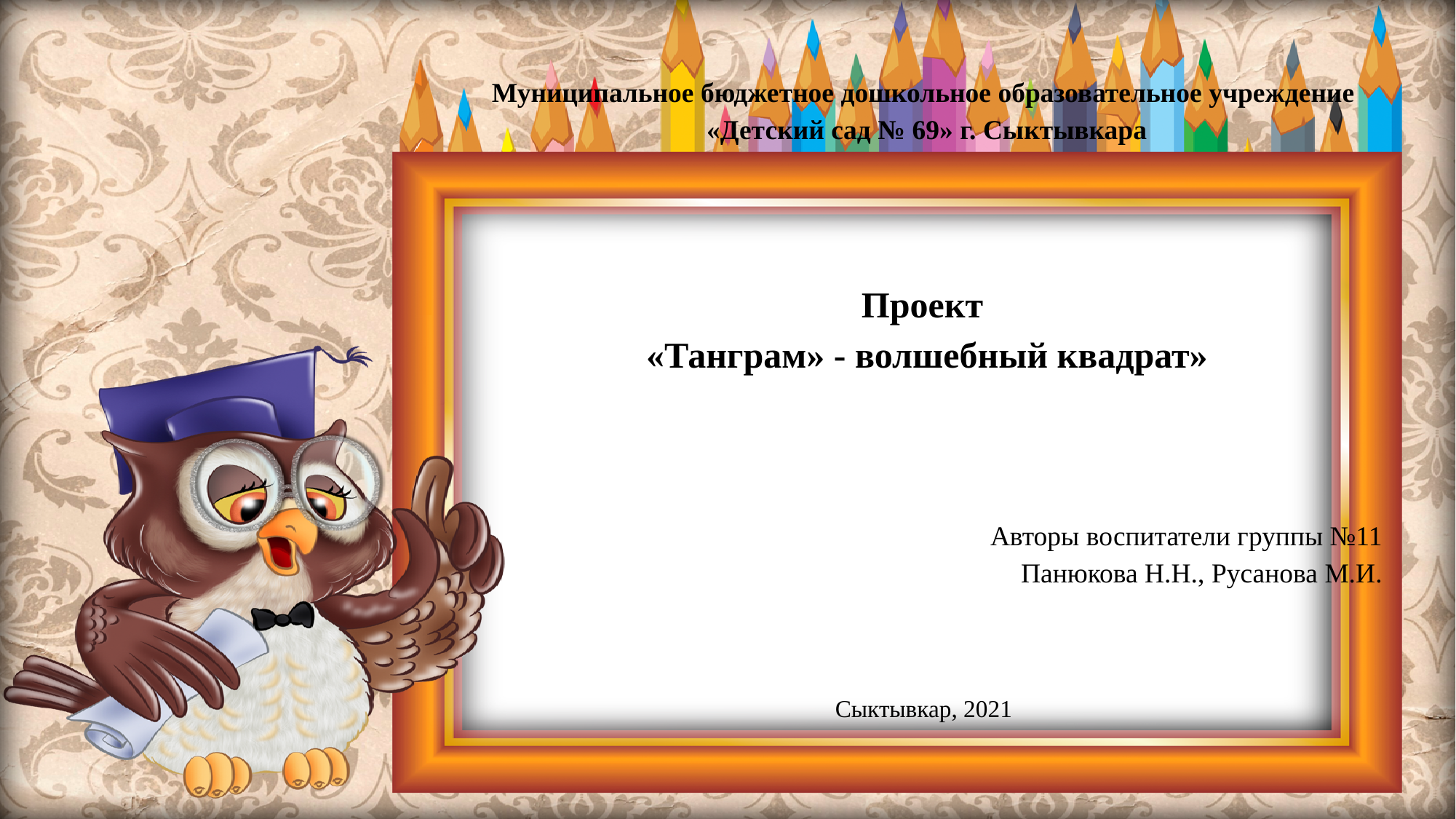

Муниципальное бюджетное дошкольное образовательное учреждение
«Детский сад № 69» г. Сыктывкара

Проект
«Танграм» - волшебный квадрат»

Авторы воспитатели группы №11
Панюкова Н.Н., Русанова М.И.

Сыктывкар, 2021